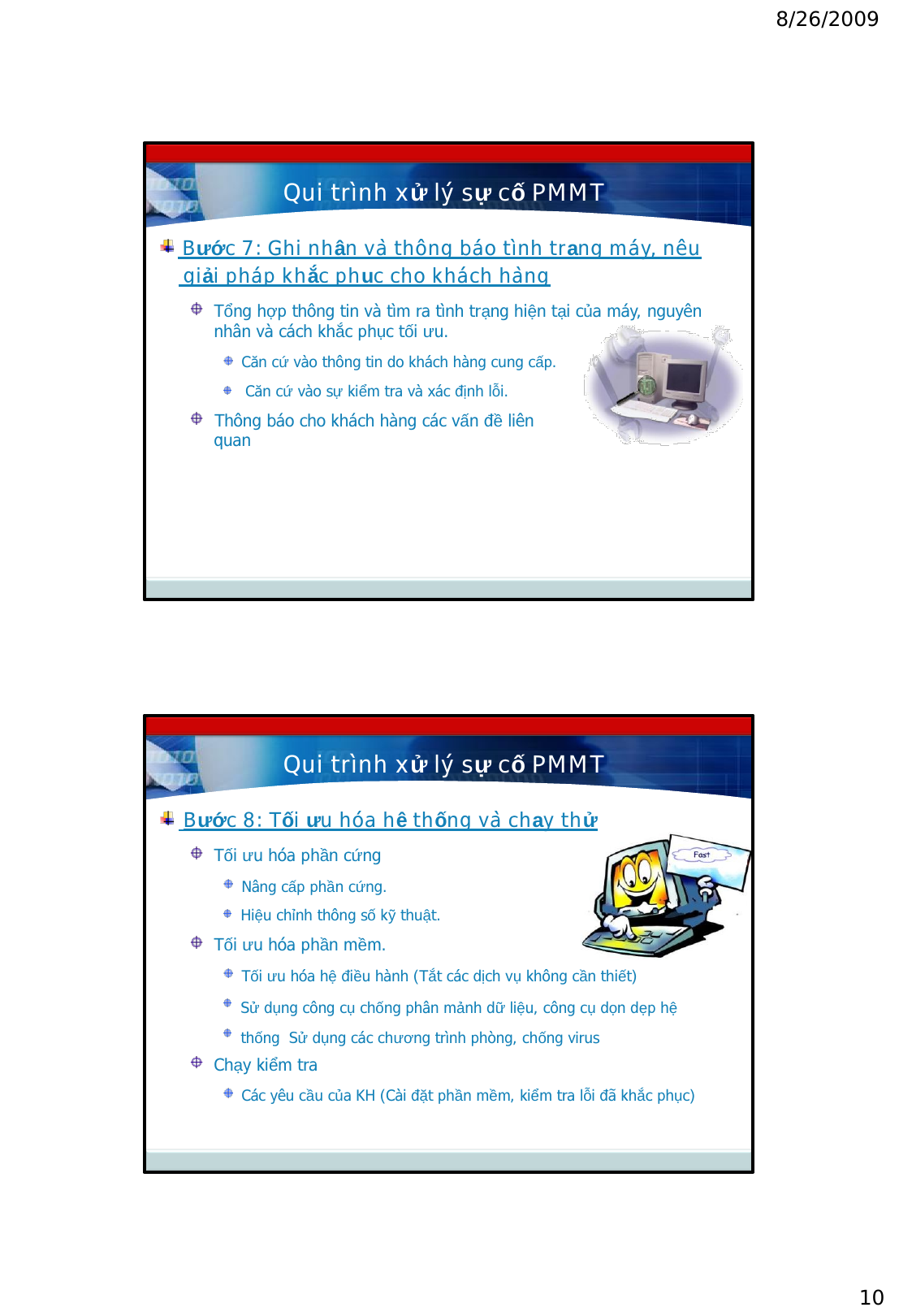

8/26/2009

Qui trình xử lý sự cố PMMT

 Bước 7: Ghi nhận và thông báo tình trạng máy, nêu
 giải pháp khắc phục cho khách hàng
Tổng hợp thông tin và tìm ra tình trạng hiện tại của máy, nguyên  nhân và cách khắc phục tối ưu.
Căn cứ vào thông tin do khách hàng cung cấp.  Căn cứ vào sự kiểm tra và xác định lỗi.
Thông báo cho khách hàng các vấn đề liên quan

Qui trình xử lý sự cố PMMT

 Bước 8: Tối ưu hóa hệ thống và chạy thử
Tối ưu hóa phần cứng
Nâng cấp phần cứng.
Hiệu chỉnh thông số kỹ thuật.
Tối ưu hóa phần mềm.
Tối ưu hóa hệ điều hành (Tắt các dịch vụ không cần thiết)
Sử dụng công cụ chống phân mảnh dữ liệu, công cụ dọn dẹp hệ thống  Sử dụng các chương trình phòng, chống virus
Chạy kiểm tra
Các yêu cầu của KH (Cài đặt phần mềm, kiểm tra lỗi đã khắc phục)

10